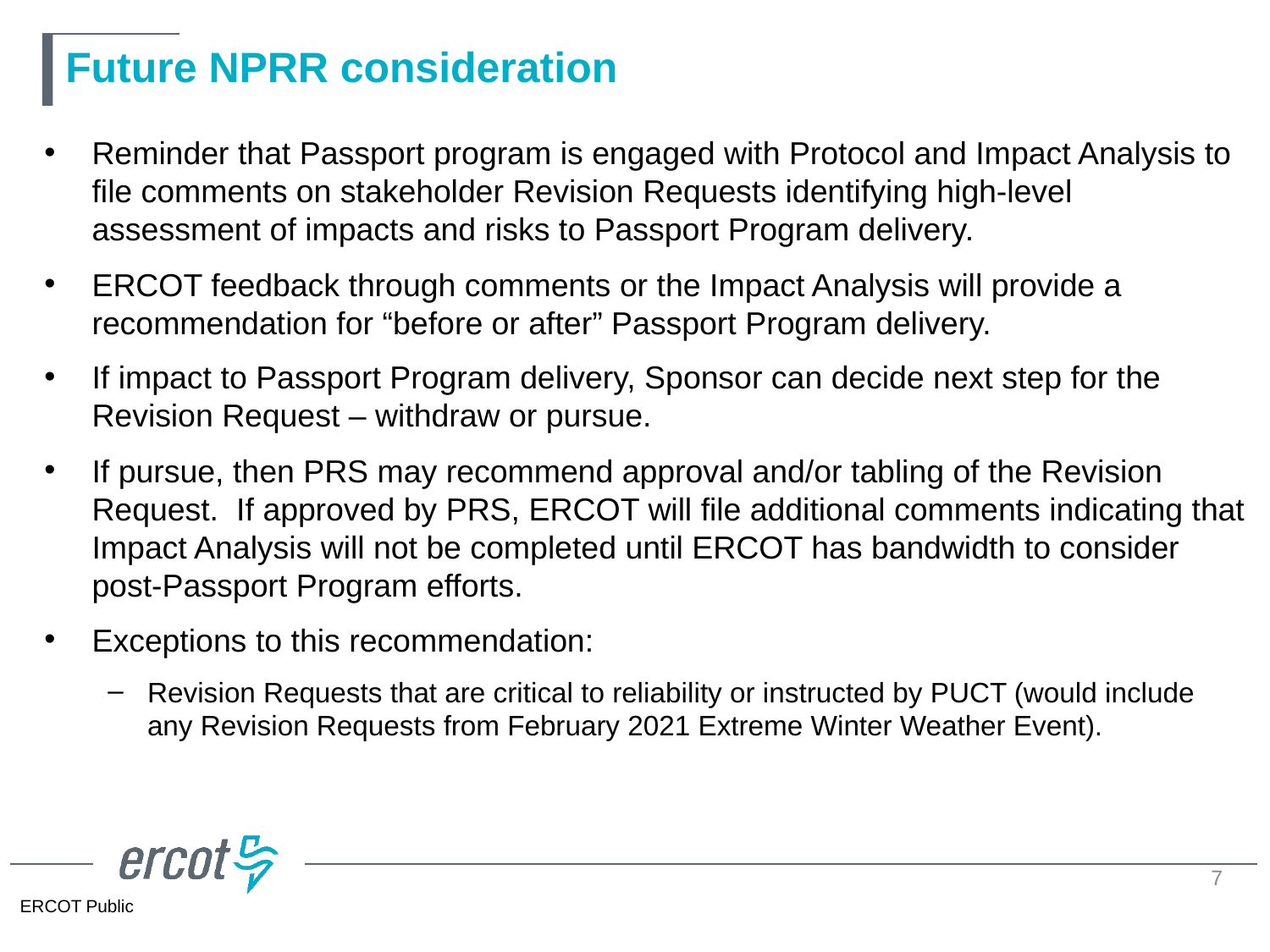

# Future NPRR consideration
Reminder that Passport program is engaged with Protocol and Impact Analysis to file comments on stakeholder Revision Requests identifying high-level assessment of impacts and risks to Passport Program delivery.
ERCOT feedback through comments or the Impact Analysis will provide a recommendation for “before or after” Passport Program delivery.
If impact to Passport Program delivery, Sponsor can decide next step for the Revision Request – withdraw or pursue.
If pursue, then PRS may recommend approval and/or tabling of the Revision Request.  If approved by PRS, ERCOT will file additional comments indicating that Impact Analysis will not be completed until ERCOT has bandwidth to consider post-Passport Program efforts.
Exceptions to this recommendation:
Revision Requests that are critical to reliability or instructed by PUCT (would include any Revision Requests from February 2021 Extreme Winter Weather Event).
7